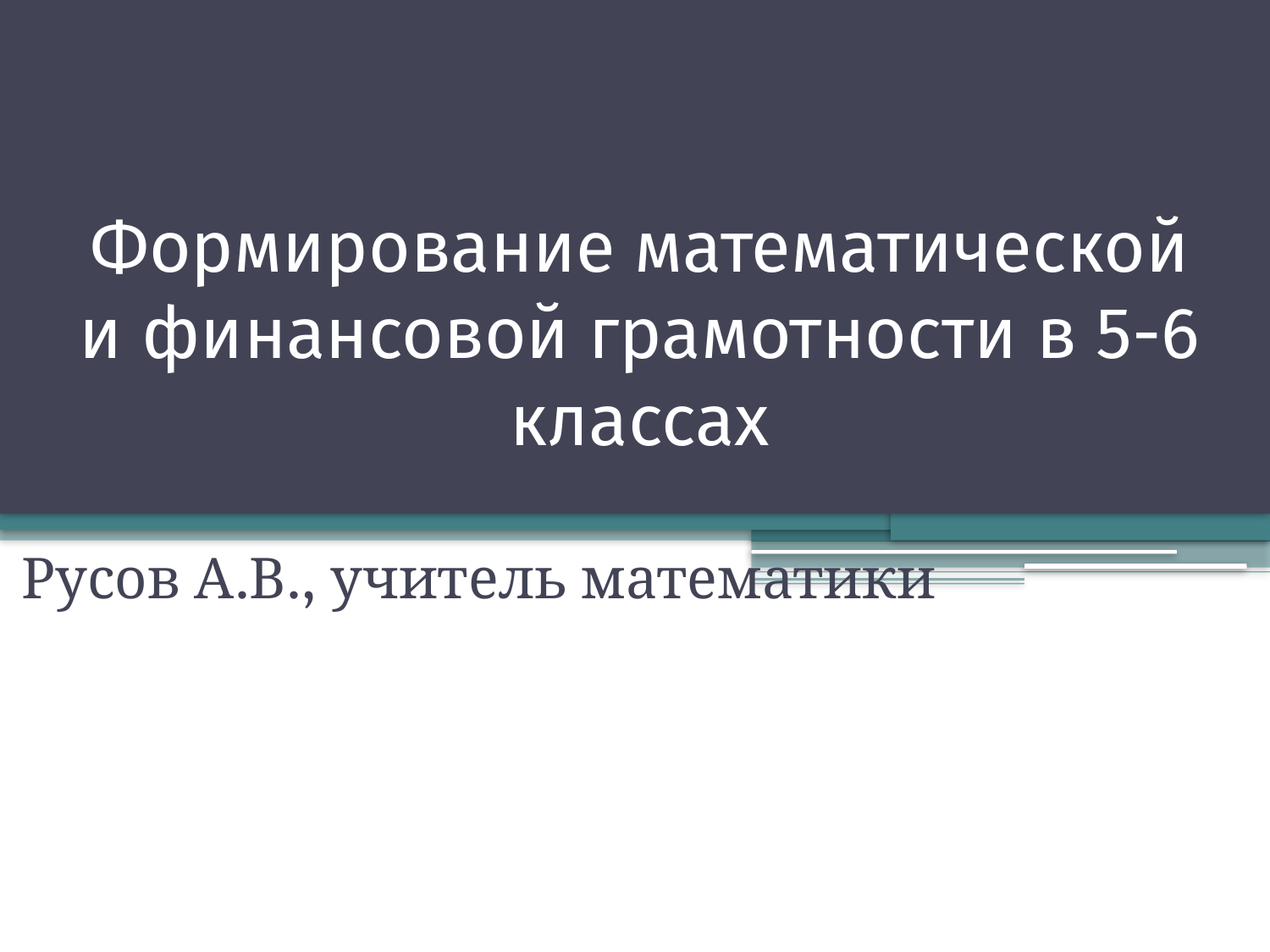

# Формирование математической и финансовой грамотности в 5-6 классах
Русов А.В., учитель математики